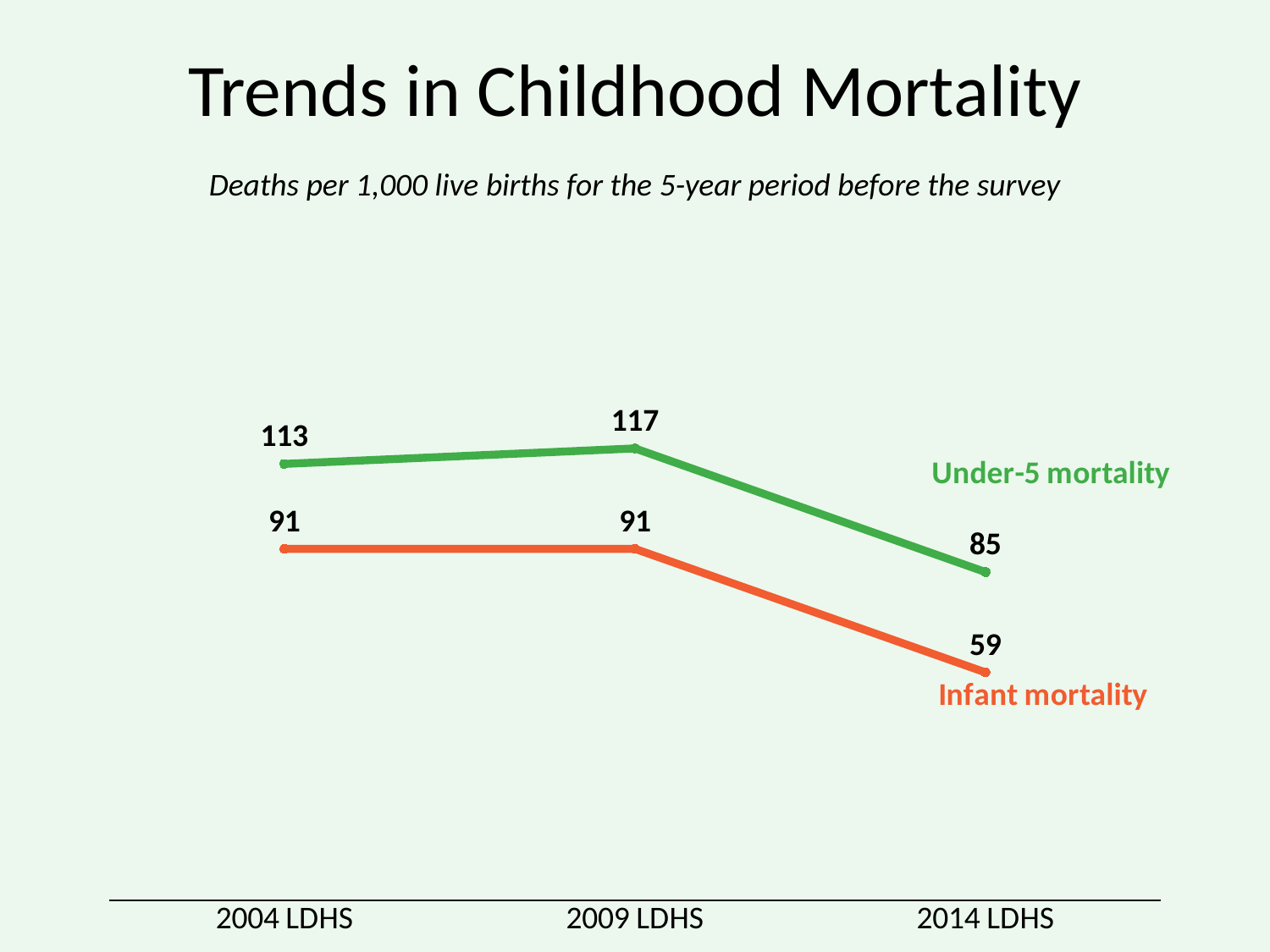

# Trends in Childhood Mortality
Deaths per 1,000 live births for the 5-year period before the survey

### Chart

| Category | Infant mortality | Under-5 mortality |
|---|---|---|
| 2004 LDHS | 91.0 | 113.0 |
| 2009 LDHS | 91.0 | 117.0 |
| 2014 LDHS | 59.0 | 85.0 |